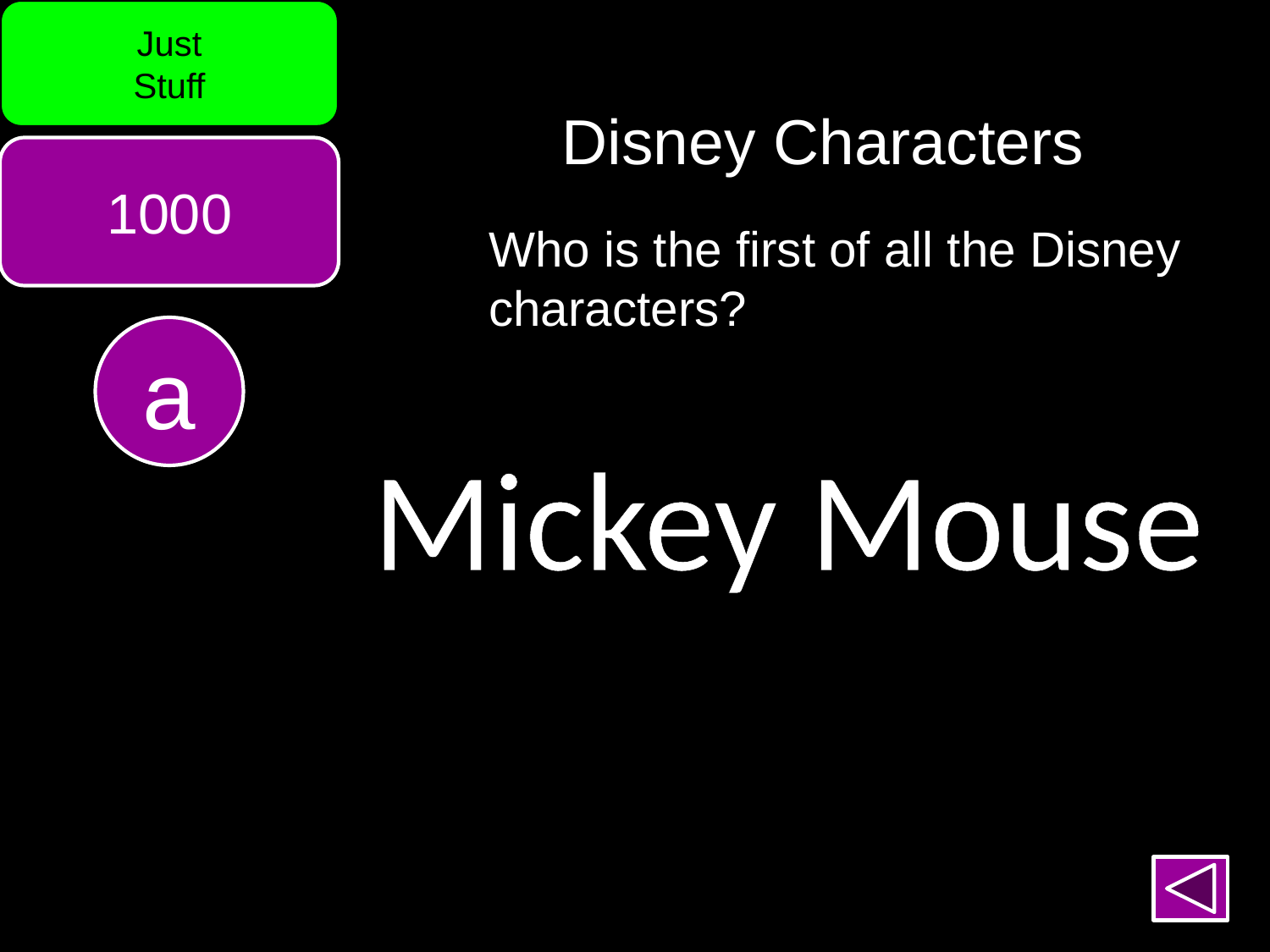

Just
Stuff
Disney Characters
1000
Who is the first of all the Disney characters?
a
Mickey Mouse